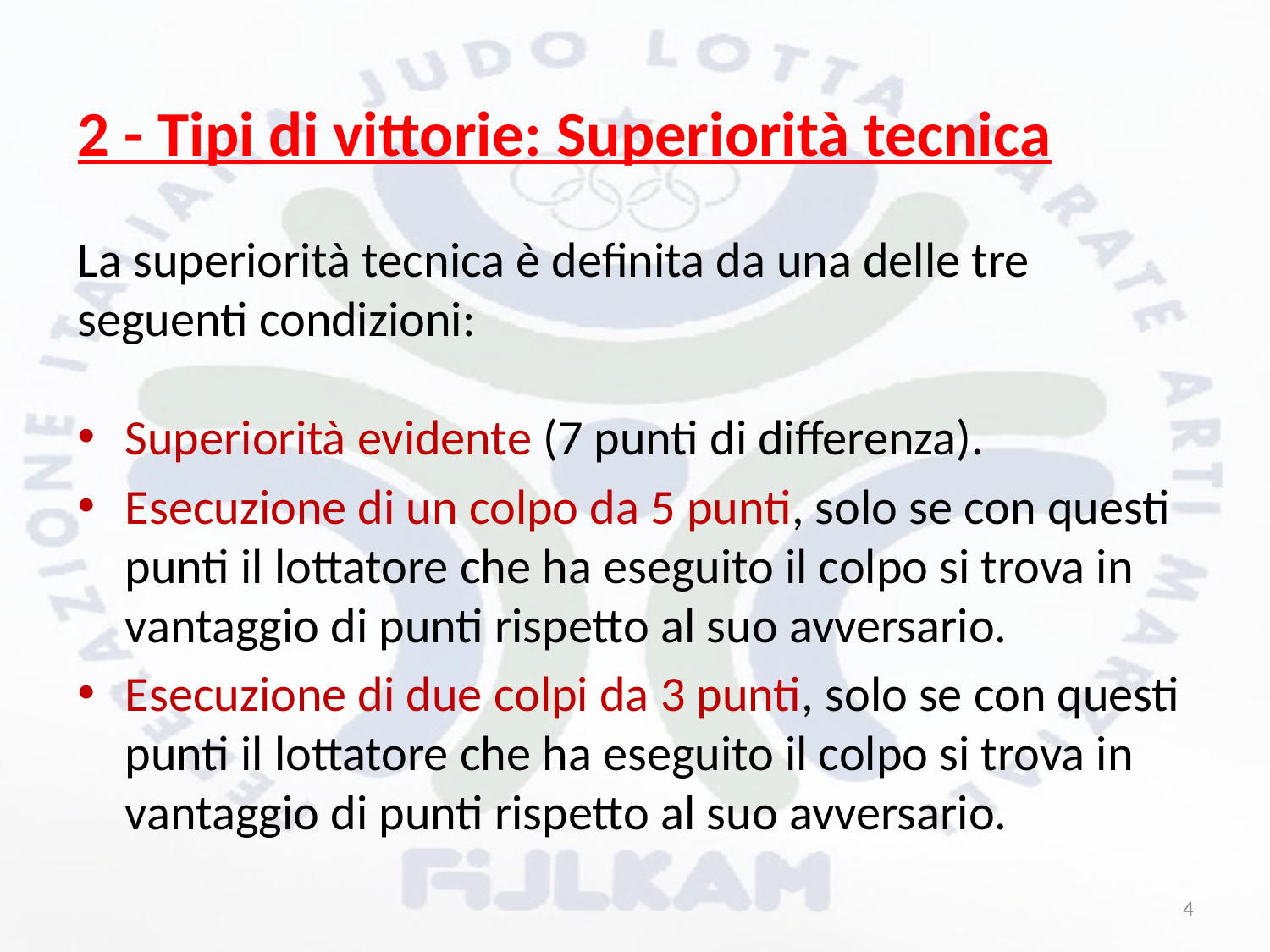

2 - Tipi di vittorie: Superiorità tecnica

La superiorità tecnica è definita da una delle tre seguenti condizioni:

Superiorità evidente (7 punti di differenza).
Esecuzione di un colpo da 5 punti, solo se con questi punti il lottatore che ha eseguito il colpo si trova in vantaggio di punti rispetto al suo avversario.
Esecuzione di due colpi da 3 punti, solo se con questi punti il lottatore che ha eseguito il colpo si trova in vantaggio di punti rispetto al suo avversario.

4